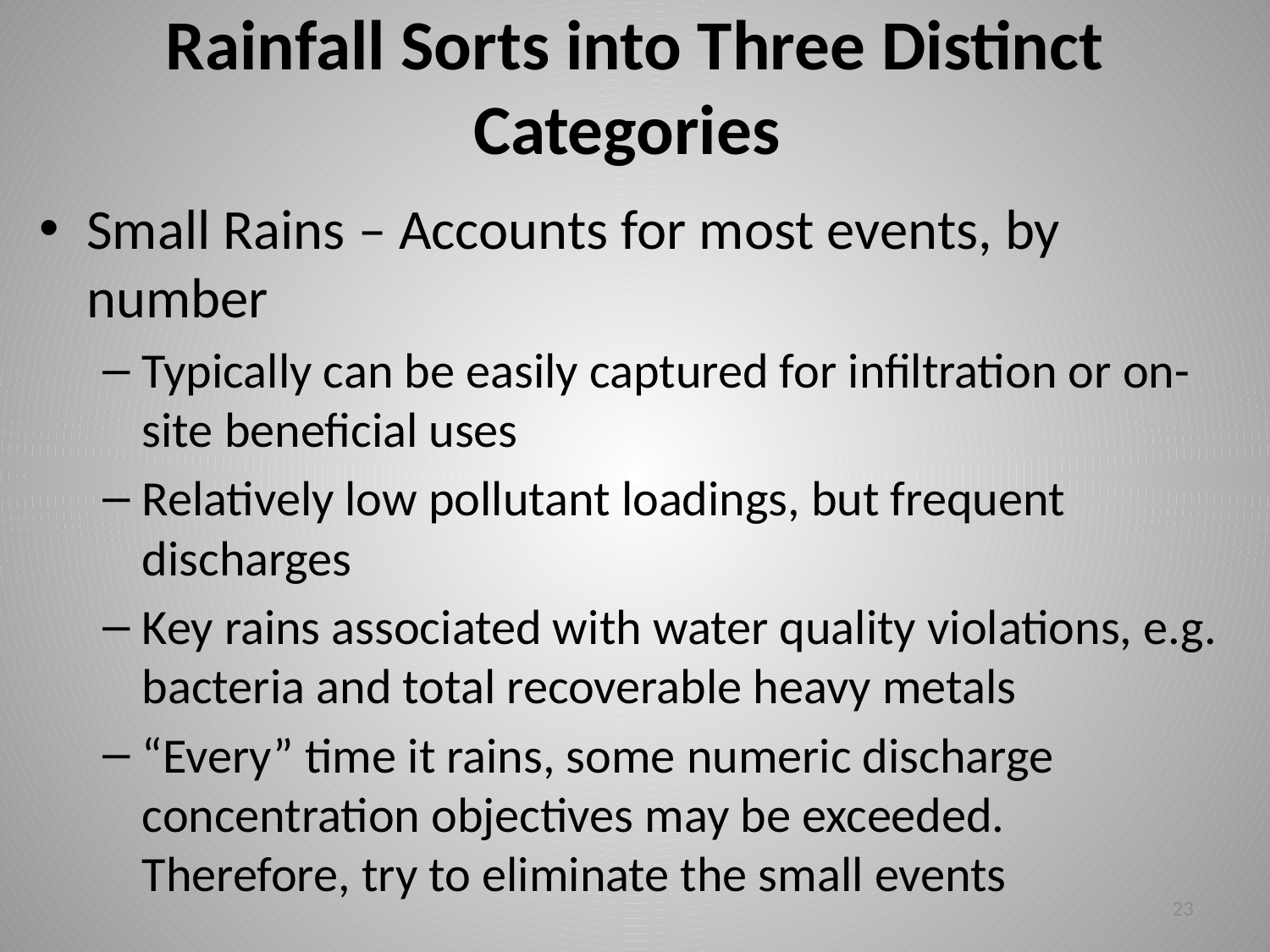

# Rainfall Sorts into Three Distinct Categories
Small Rains – Accounts for most events, by number
Typically can be easily captured for infiltration or on-site beneficial uses
Relatively low pollutant loadings, but frequent discharges
Key rains associated with water quality violations, e.g. bacteria and total recoverable heavy metals
“Every” time it rains, some numeric discharge concentration objectives may be exceeded.  Therefore, try to eliminate the small events
23